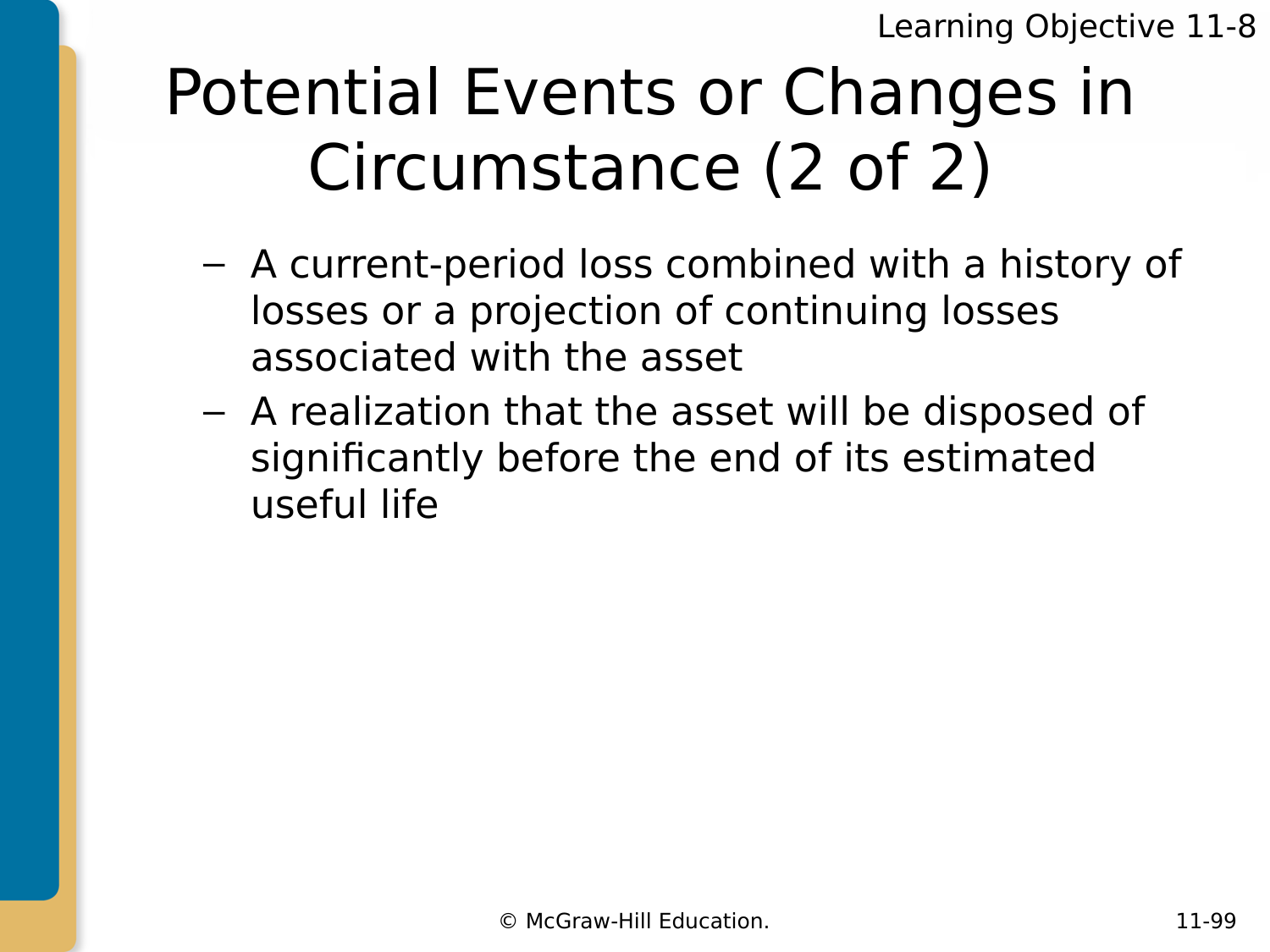

Learning Objective 11-8
# Potential Events or Changes in Circumstance (2 of 2)
A current-period loss combined with a history of losses or a projection of continuing losses associated with the asset
A realization that the asset will be disposed of significantly before the end of its estimated useful life